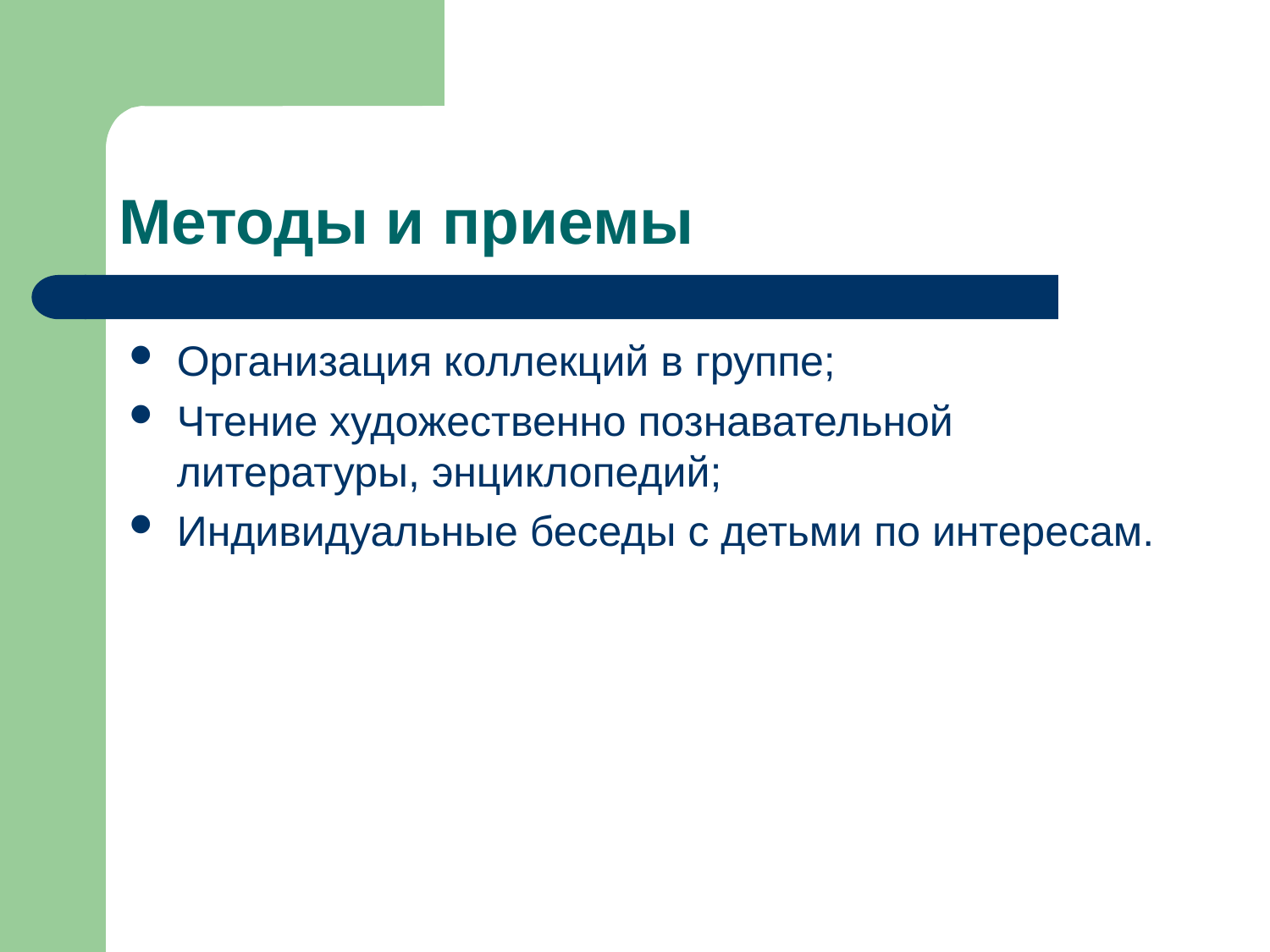

# Методы и приемы
Организация коллекций в группе;
Чтение художественно познавательной литературы, энциклопедий;
Индивидуальные беседы с детьми по интересам.